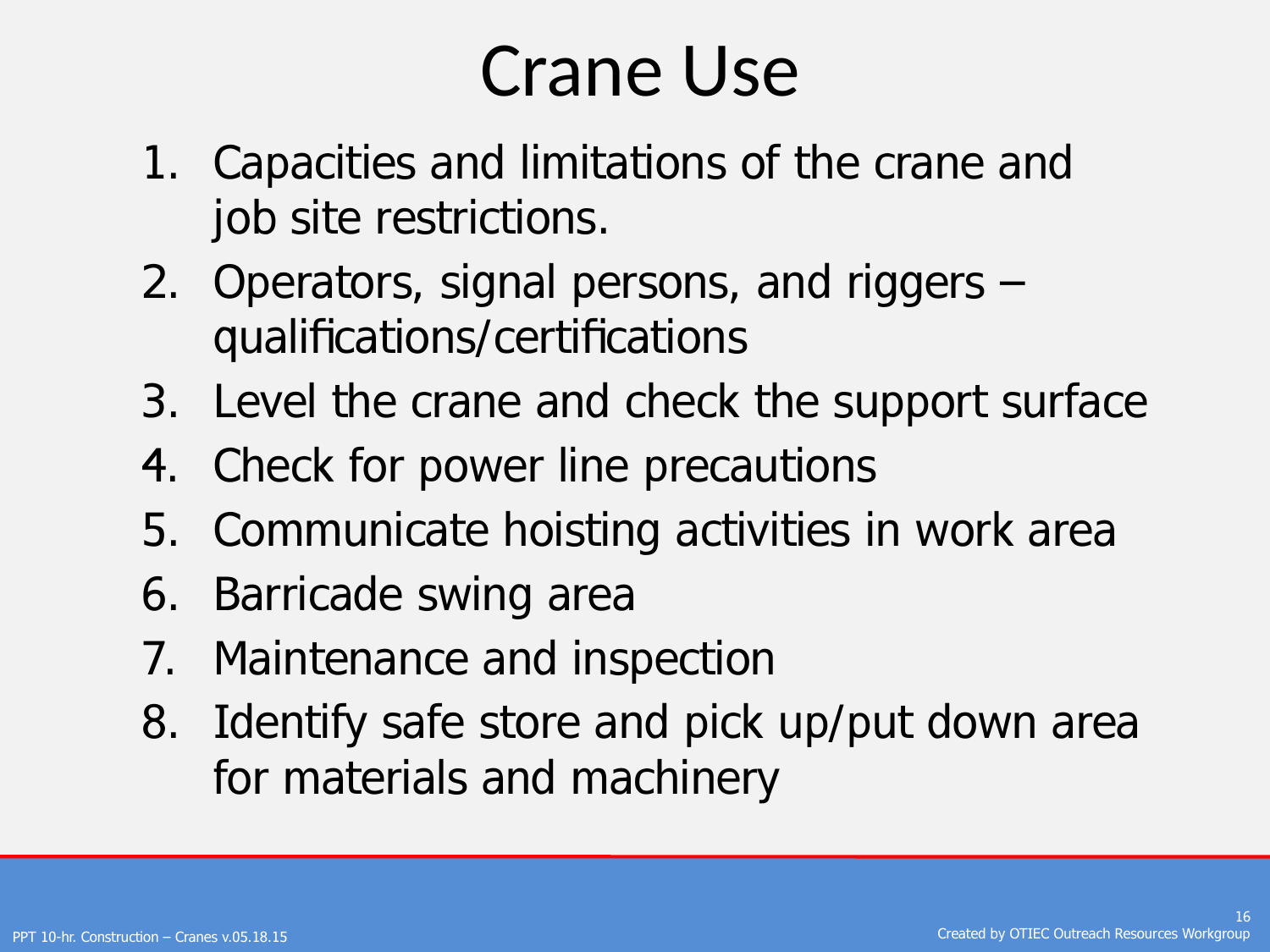

# Crane Use
Capacities and limitations of the crane and job site restrictions.
Operators, signal persons, and riggers – qualifications/certifications
Level the crane and check the support surface
Check for power line precautions
Communicate hoisting activities in work area
Barricade swing area
Maintenance and inspection
Identify safe store and pick up/put down area for materials and machinery